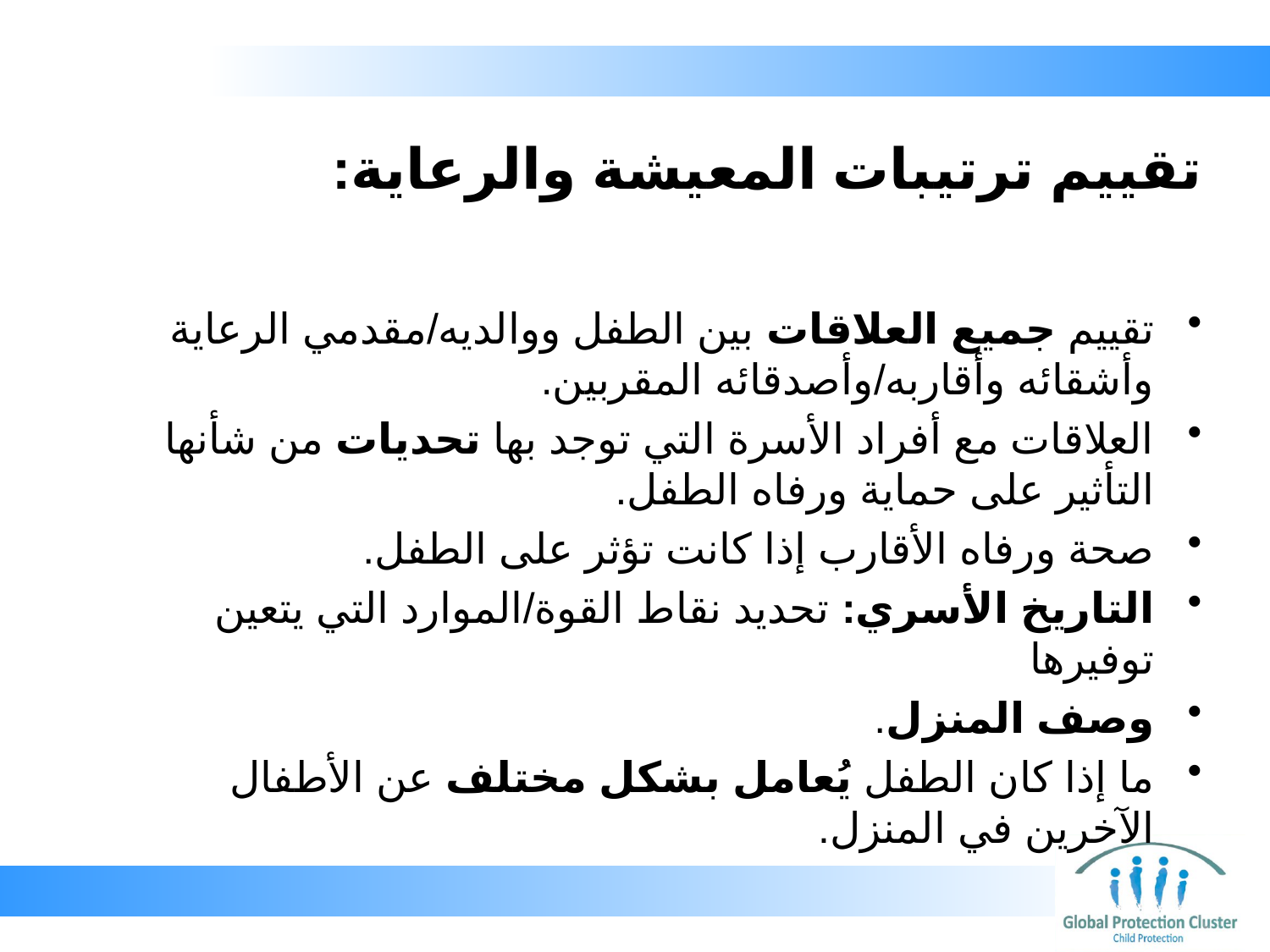

# تقييم ترتيبات المعيشة والرعاية:

تقييم جميع العلاقات بين الطفل ووالديه/مقدمي الرعاية وأشقائه وأقاربه/وأصدقائه المقربين.
العلاقات مع أفراد الأسرة التي توجد بها تحديات من شأنها التأثير على حماية ورفاه الطفل.
صحة ورفاه الأقارب إذا كانت تؤثر على الطفل.
التاريخ الأسري: تحديد نقاط القوة/الموارد التي يتعين توفيرها
وصف المنزل.
ما إذا كان الطفل يُعامل بشكل مختلف عن الأطفال الآخرين في المنزل.